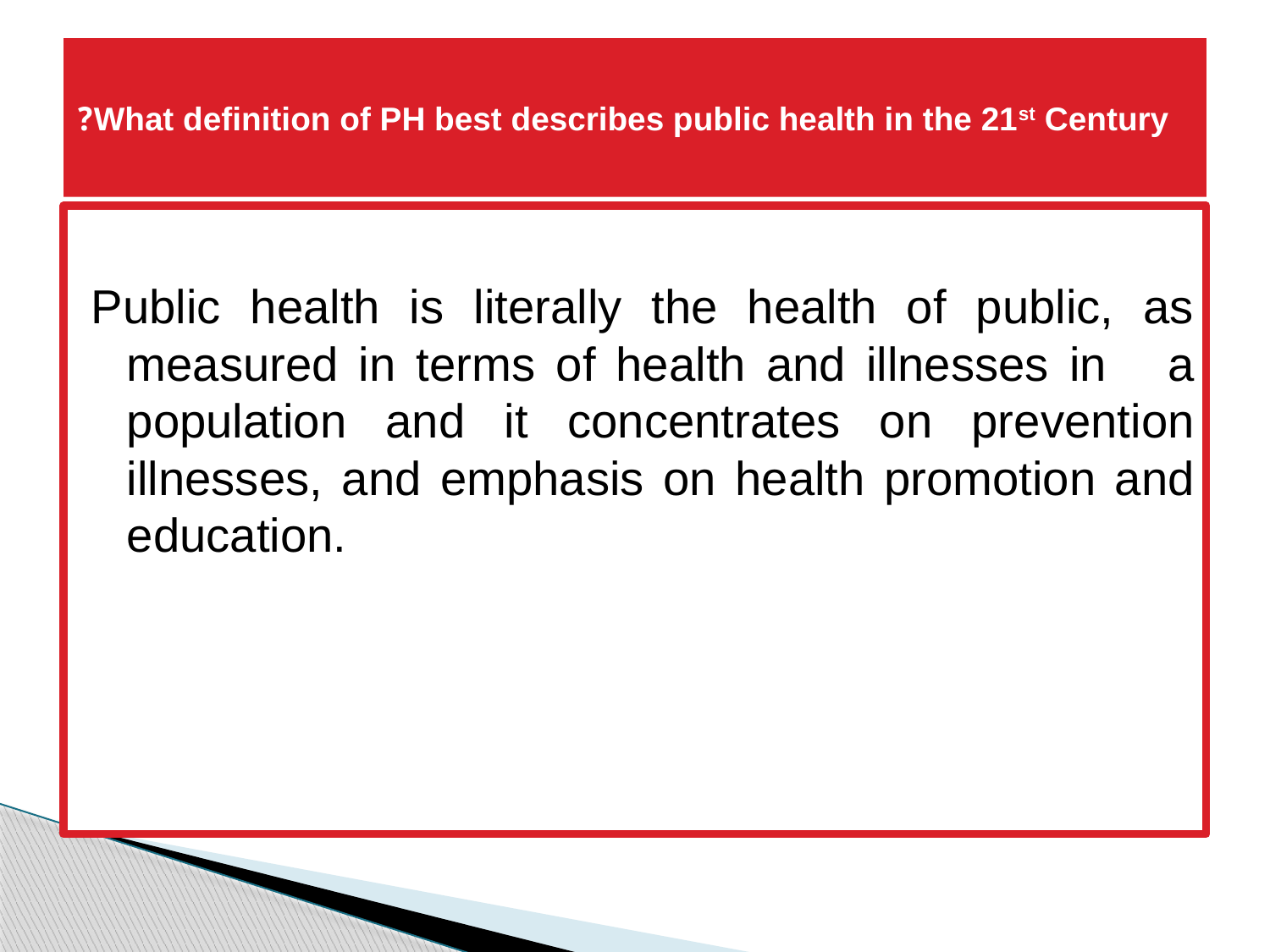

# What definition of PH best describes public health in the 21st Century?

Public health is literally the health of public, as measured in terms of health and illnesses in   a population and it concentrates on prevention illnesses, and emphasis on health promotion and education.